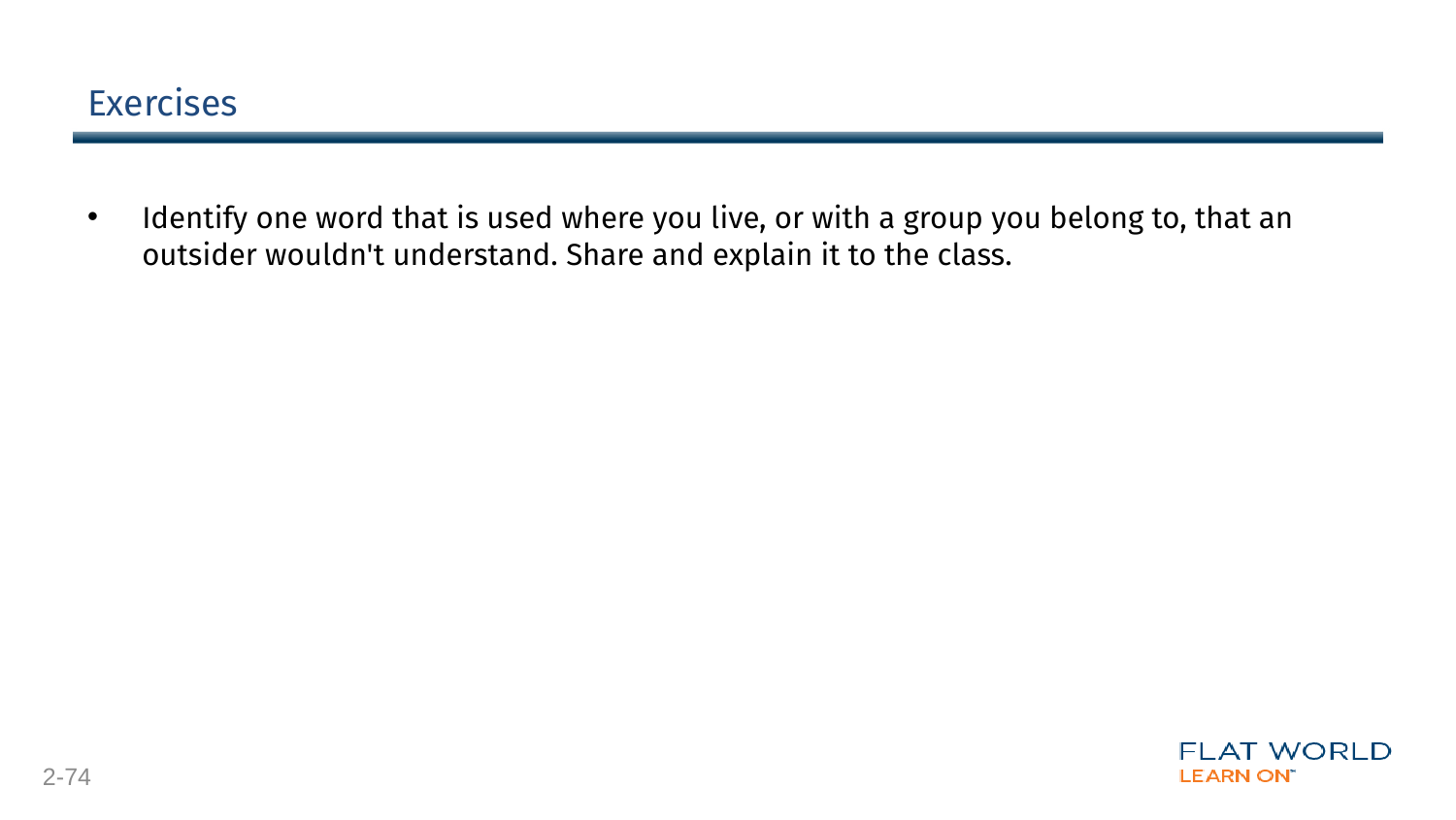

# Exercises
Identify one word that is used where you live, or with a group you belong to, that an outsider wouldn't understand. Share and explain it to the class.
2-74